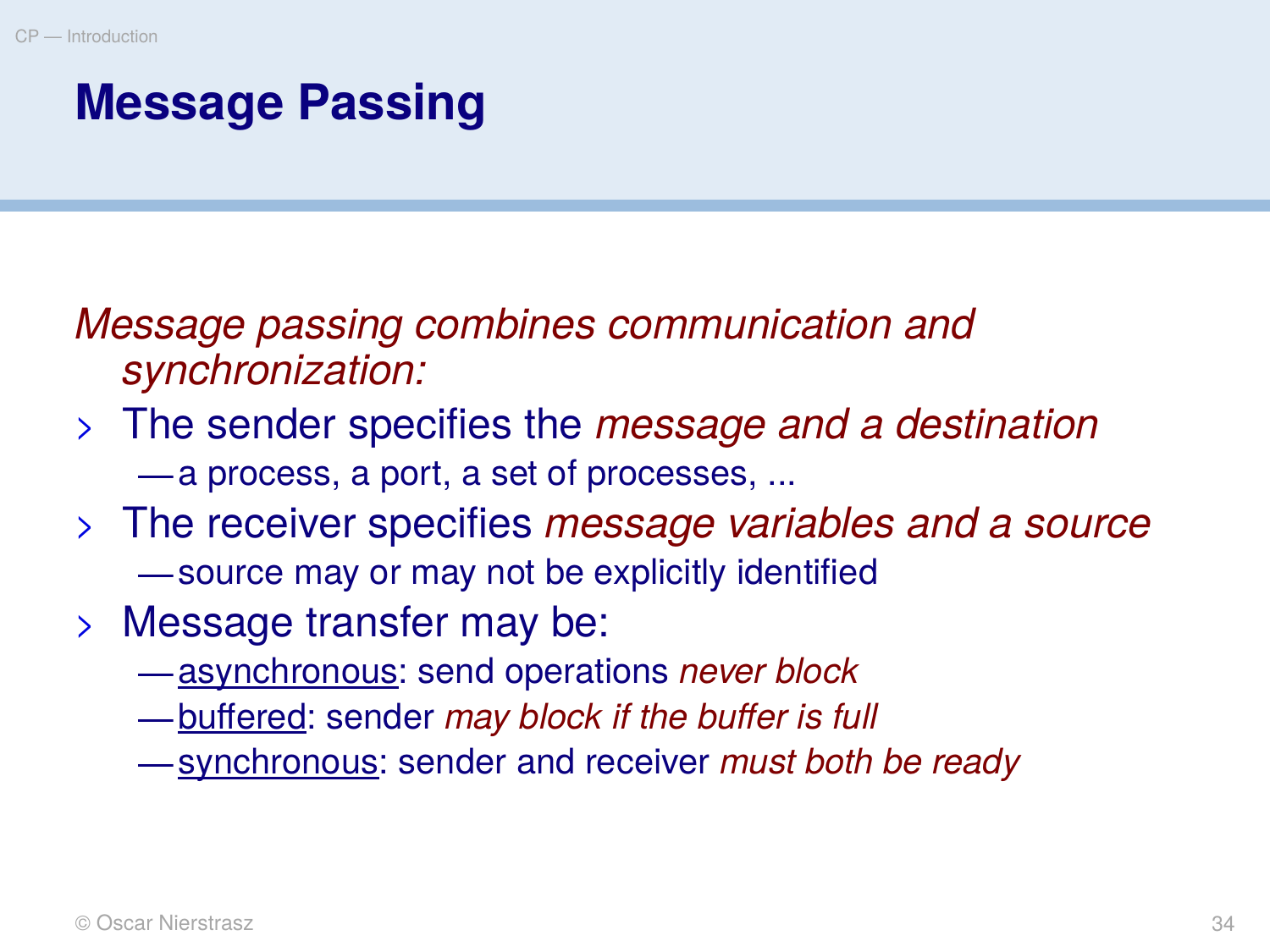

CP — Introduction
# Message Passing
Message passing combines communication and synchronization:
The sender specifies the message and a destination
a process, a port, a set of processes, ...
The receiver specifies message variables and a source
source may or may not be explicitly identified
Message transfer may be:
asynchronous: send operations never block
buffered: sender may block if the buffer is full
synchronous: sender and receiver must both be ready
© Oscar Nierstrasz
34